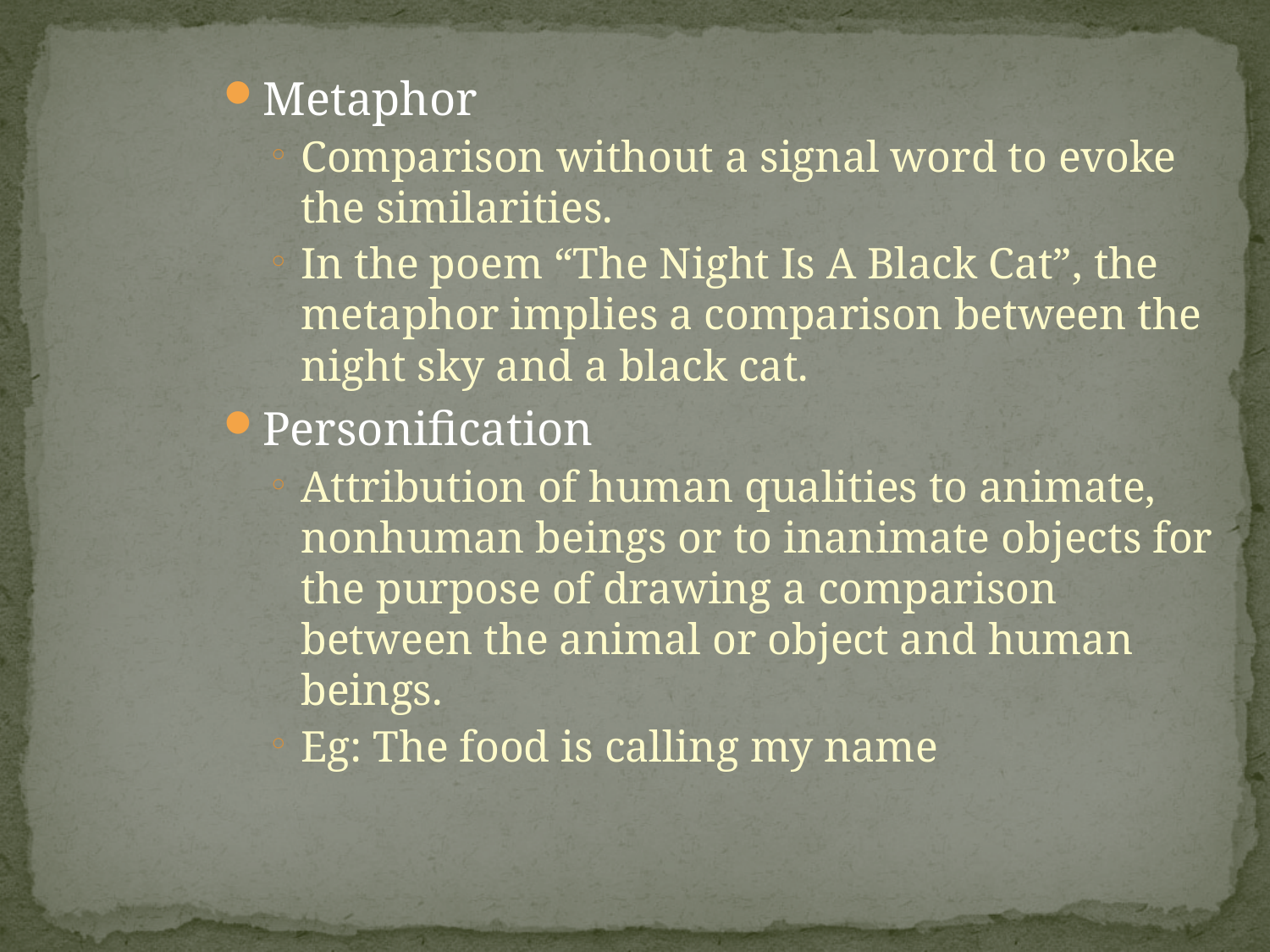

Metaphor
Comparison without a signal word to evoke the similarities.
In the poem “The Night Is A Black Cat”, the metaphor implies a comparison between the night sky and a black cat.
Personification
Attribution of human qualities to animate, nonhuman beings or to inanimate objects for the purpose of drawing a comparison between the animal or object and human beings.
Eg: The food is calling my name